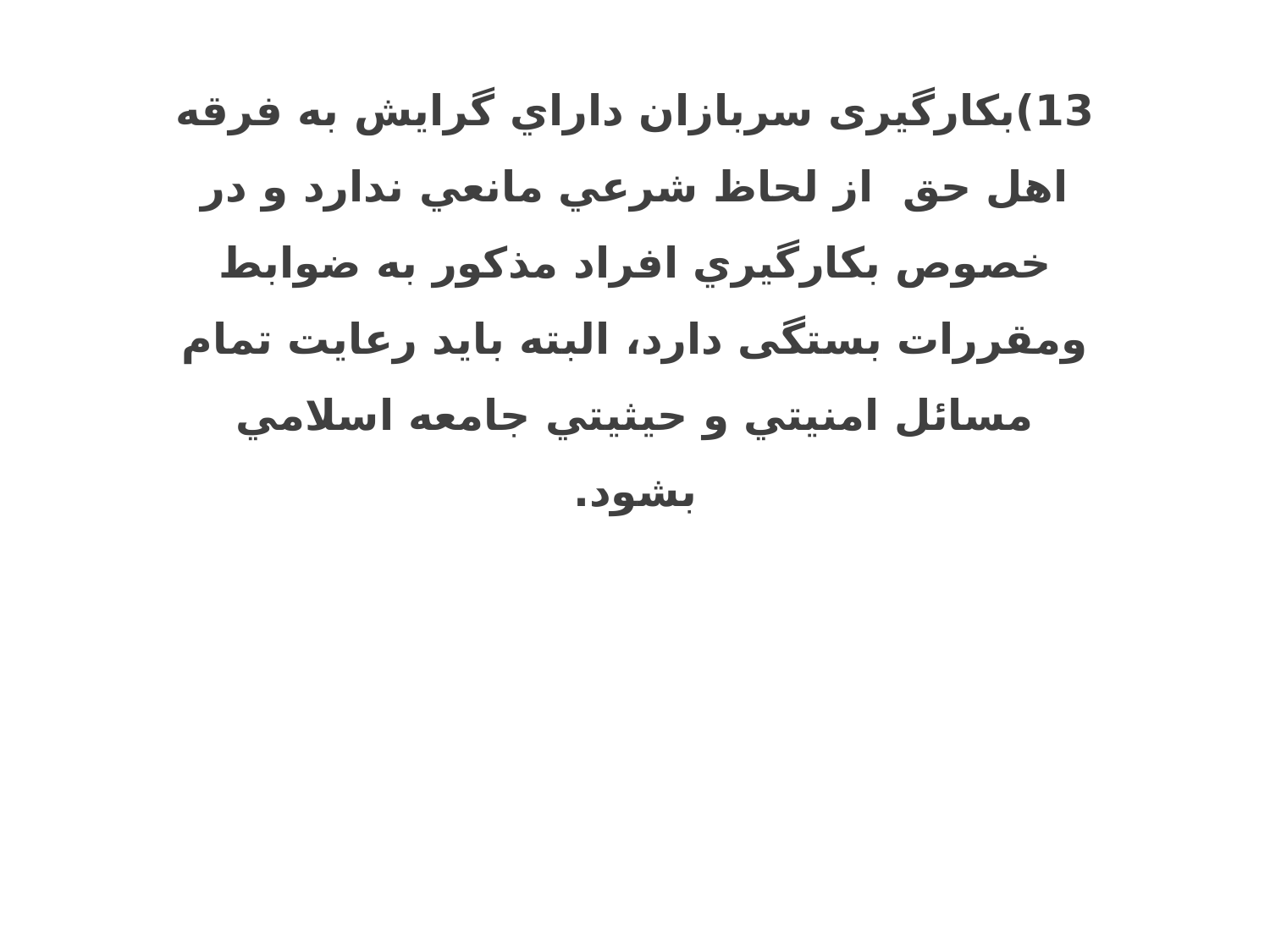

13)بکارگیری سربازان داراي گرايش به فرقه اهل حق  از لحاظ شرعي مانعي ندارد و در خصوص بكارگيري افراد مذكور به ضوابط ومقررات بستگی دارد، البته بايد رعايت تمام مسائل امنيتي و حيثيتي جامعه اسلامي بشود.